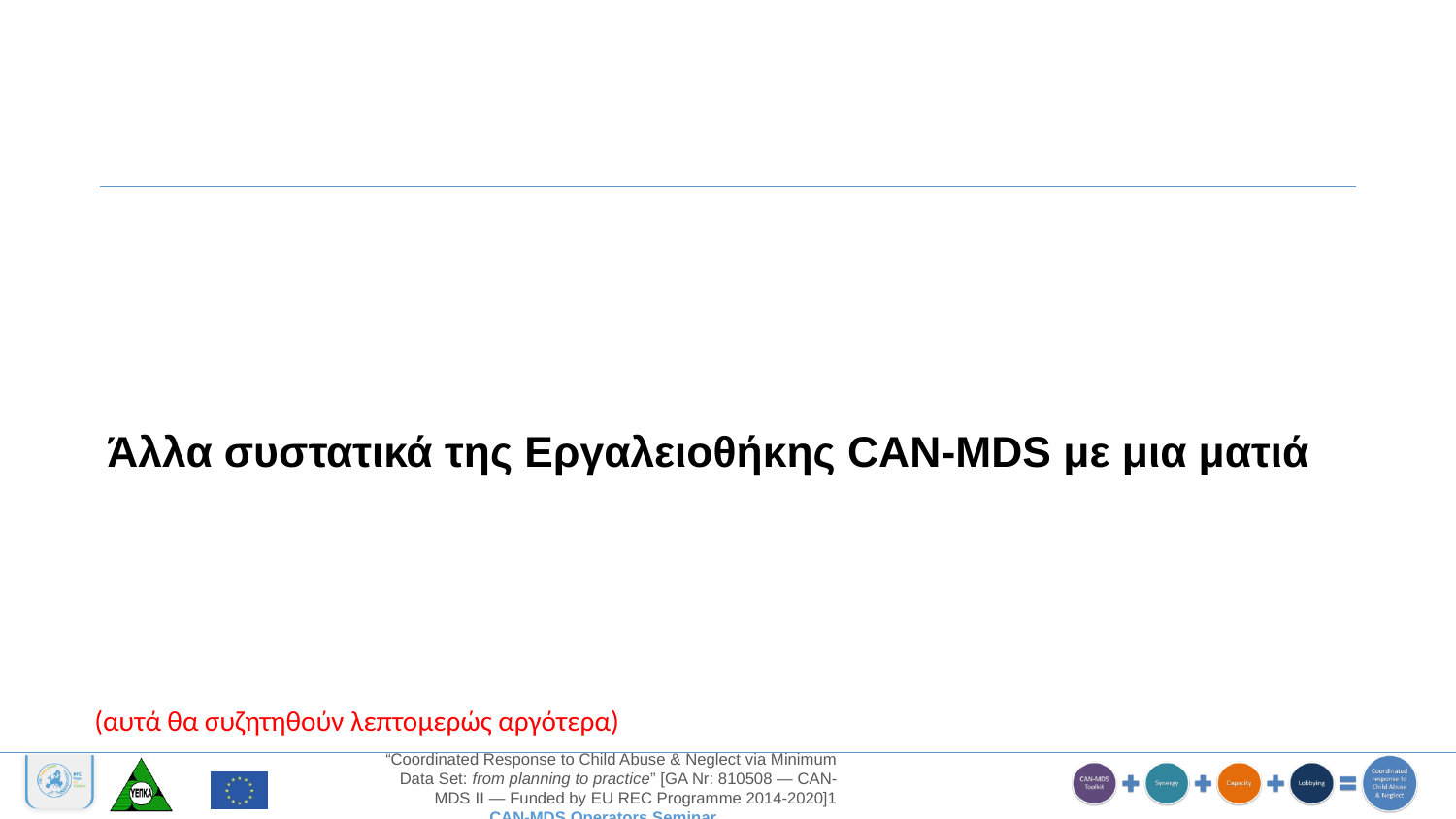

# Άλλα συστατικά της Εργαλειοθήκης CAN-MDS με μια ματιά
(αυτά θα συζητηθούν λεπτομερώς αργότερα)